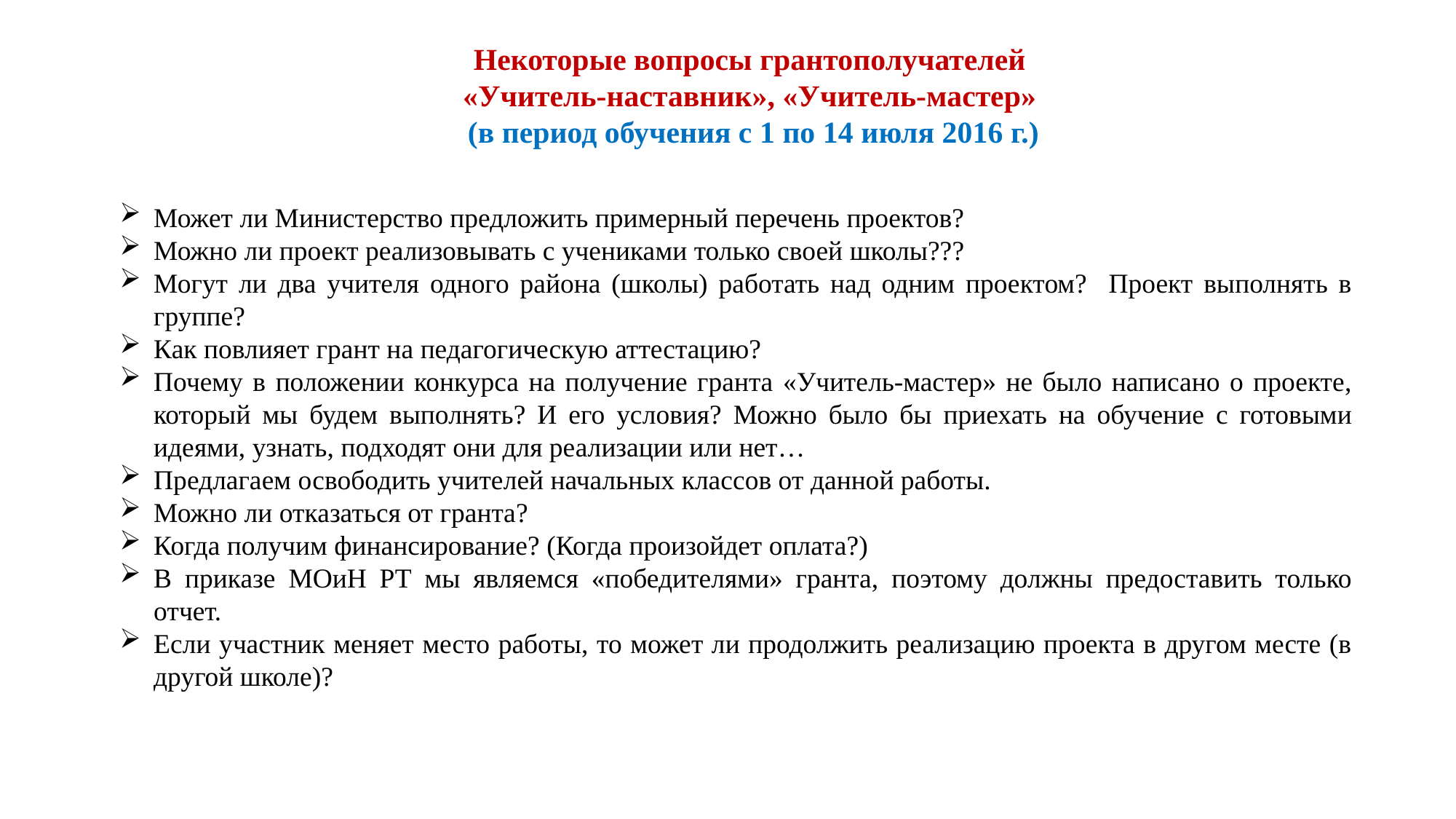

Некоторые вопросы грантополучателей
«Учитель-наставник», «Учитель-мастер»
(в период обучения с 1 по 14 июля 2016 г.)
Может ли Министерство предложить примерный перечень проектов?
Можно ли проект реализовывать с учениками только своей школы???
Могут ли два учителя одного района (школы) работать над одним проектом?  Проект выполнять в группе?
Как повлияет грант на педагогическую аттестацию?
Почему в положении конкурса на получение гранта «Учитель-мастер» не было написано о проекте, который мы будем выполнять? И его условия? Можно было бы приехать на обучение с готовыми идеями, узнать, подходят они для реализации или нет…
Предлагаем освободить учителей начальных классов от данной работы.
Можно ли отказаться от гранта?
Когда получим финансирование? (Когда произойдет оплата?)
В приказе МОиН РТ мы являемся «победителями» гранта, поэтому должны предоставить только отчет.
Если участник меняет место работы, то может ли продолжить реализацию проекта в другом месте (в другой школе)?